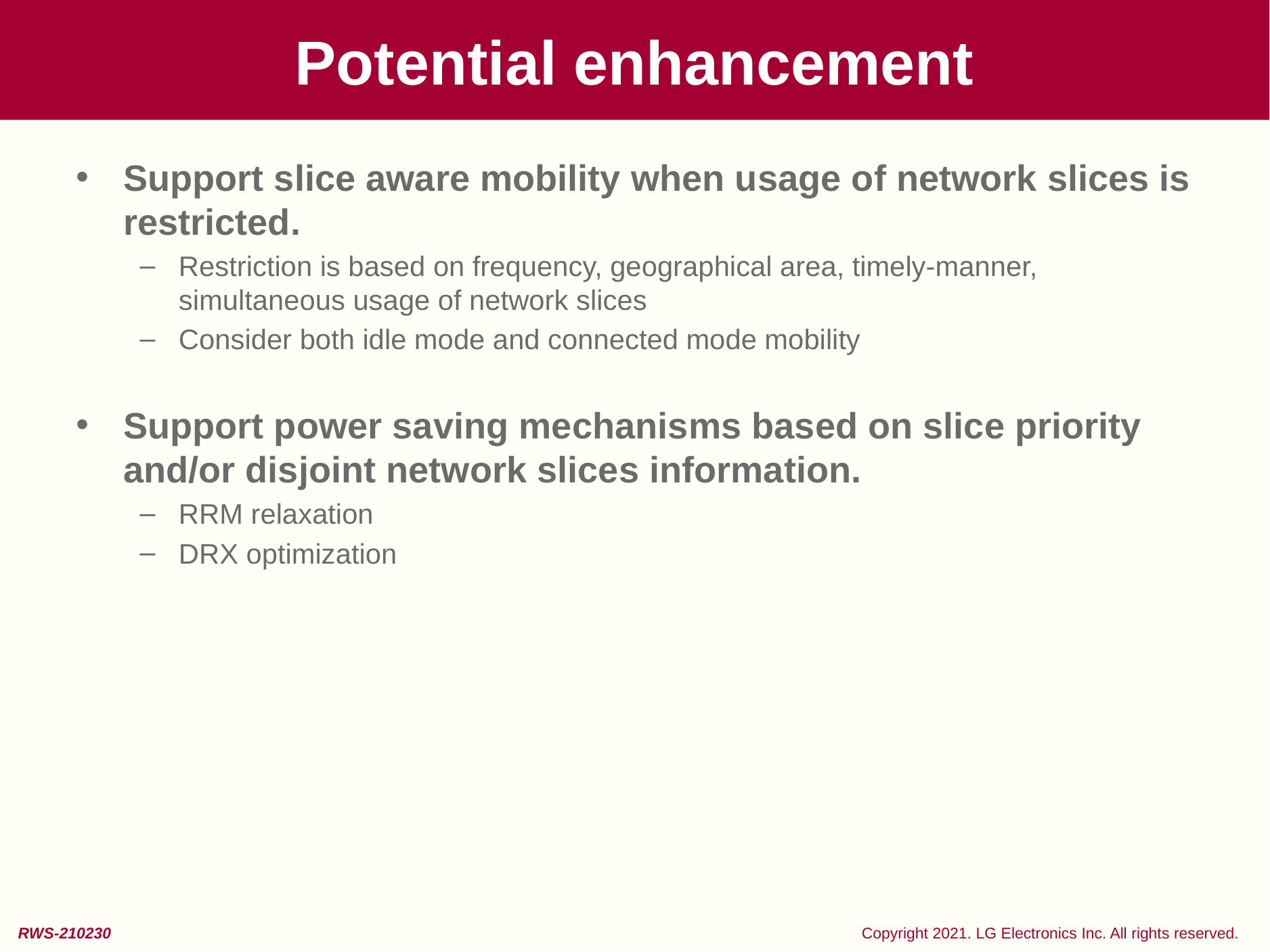

# Potential enhancement
Support slice aware mobility when usage of network slices is restricted.
Restriction is based on frequency, geographical area, timely-manner, simultaneous usage of network slices
Consider both idle mode and connected mode mobility

Support power saving mechanisms based on slice priority and/or disjoint network slices information.
RRM relaxation
DRX optimization